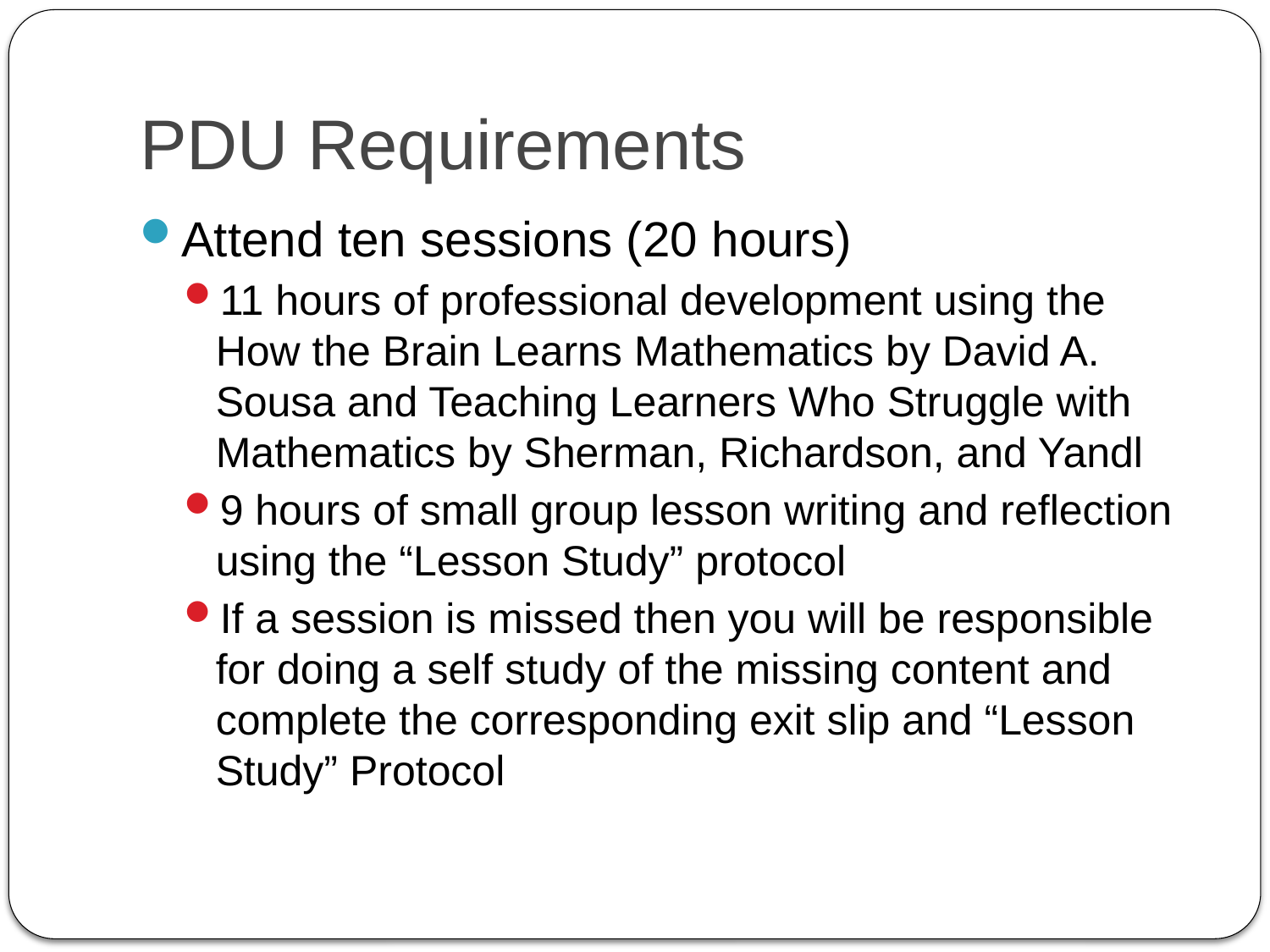

# PDU Requirements
Attend ten sessions (20 hours)
11 hours of professional development using the How the Brain Learns Mathematics by David A. Sousa and Teaching Learners Who Struggle with Mathematics by Sherman, Richardson, and Yandl
9 hours of small group lesson writing and reflection using the “Lesson Study” protocol
If a session is missed then you will be responsible for doing a self study of the missing content and complete the corresponding exit slip and “Lesson Study” Protocol